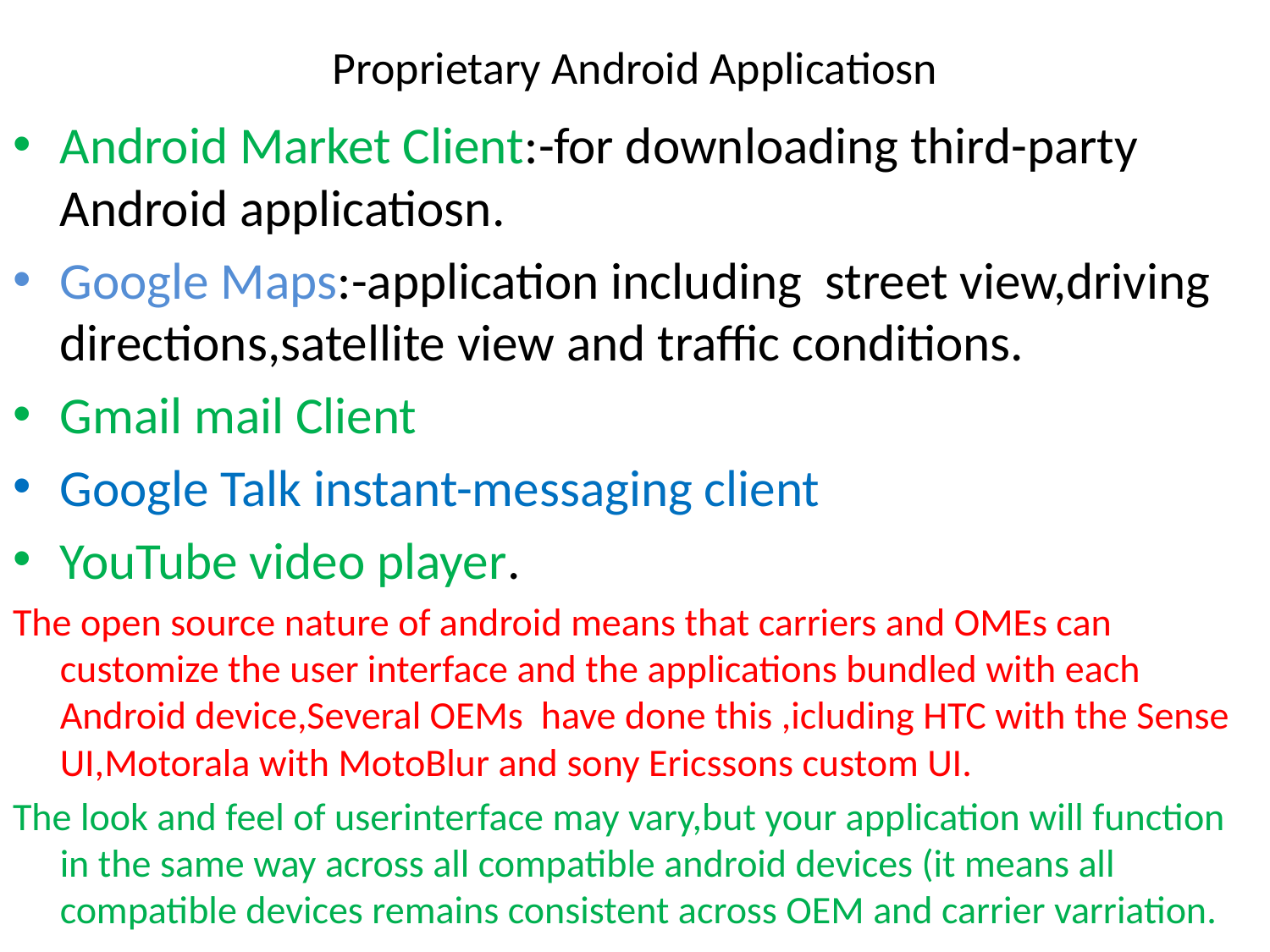

# Proprietary Android Applicatiosn
Android Market Client:-for downloading third-party Android applicatiosn.
Google Maps:-application including  street view,driving directions,satellite view and traffic conditions.
Gmail mail Client
Google Talk instant-messaging client
YouTube video player.
The open source nature of android means that carriers and OMEs can customize the user interface and the applications bundled with each Android device,Several OEMs  have done this ,icluding HTC with the Sense UI,Motorala with MotoBlur and sony Ericssons custom UI.
The look and feel of userinterface may vary,but your application will function in the same way across all compatible android devices (it means all compatible devices remains consistent across OEM and carrier varriation.